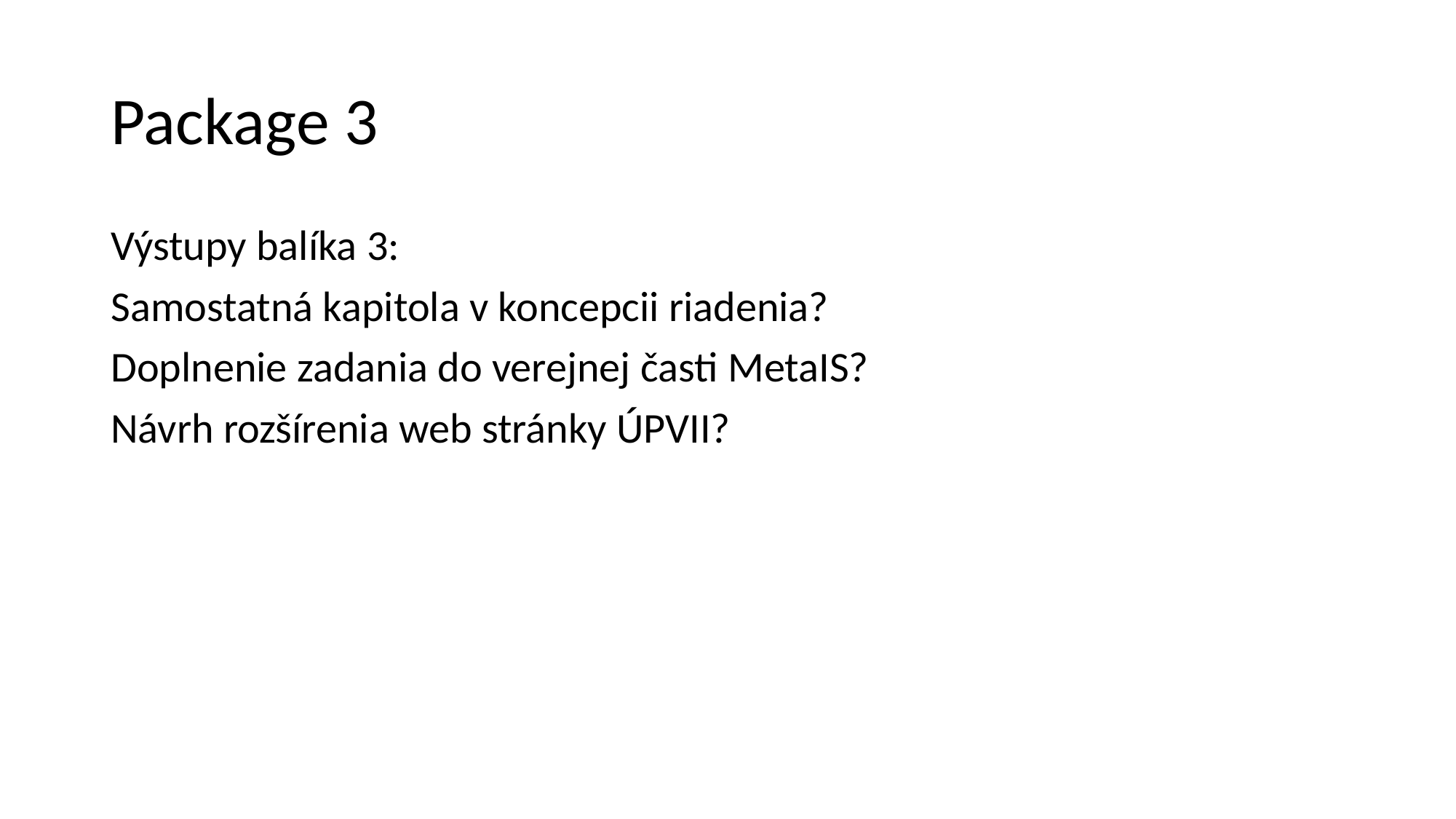

# Package 3
Výstupy balíka 3:
Samostatná kapitola v koncepcii riadenia?
Doplnenie zadania do verejnej časti MetaIS?
Návrh rozšírenia web stránky ÚPVII?